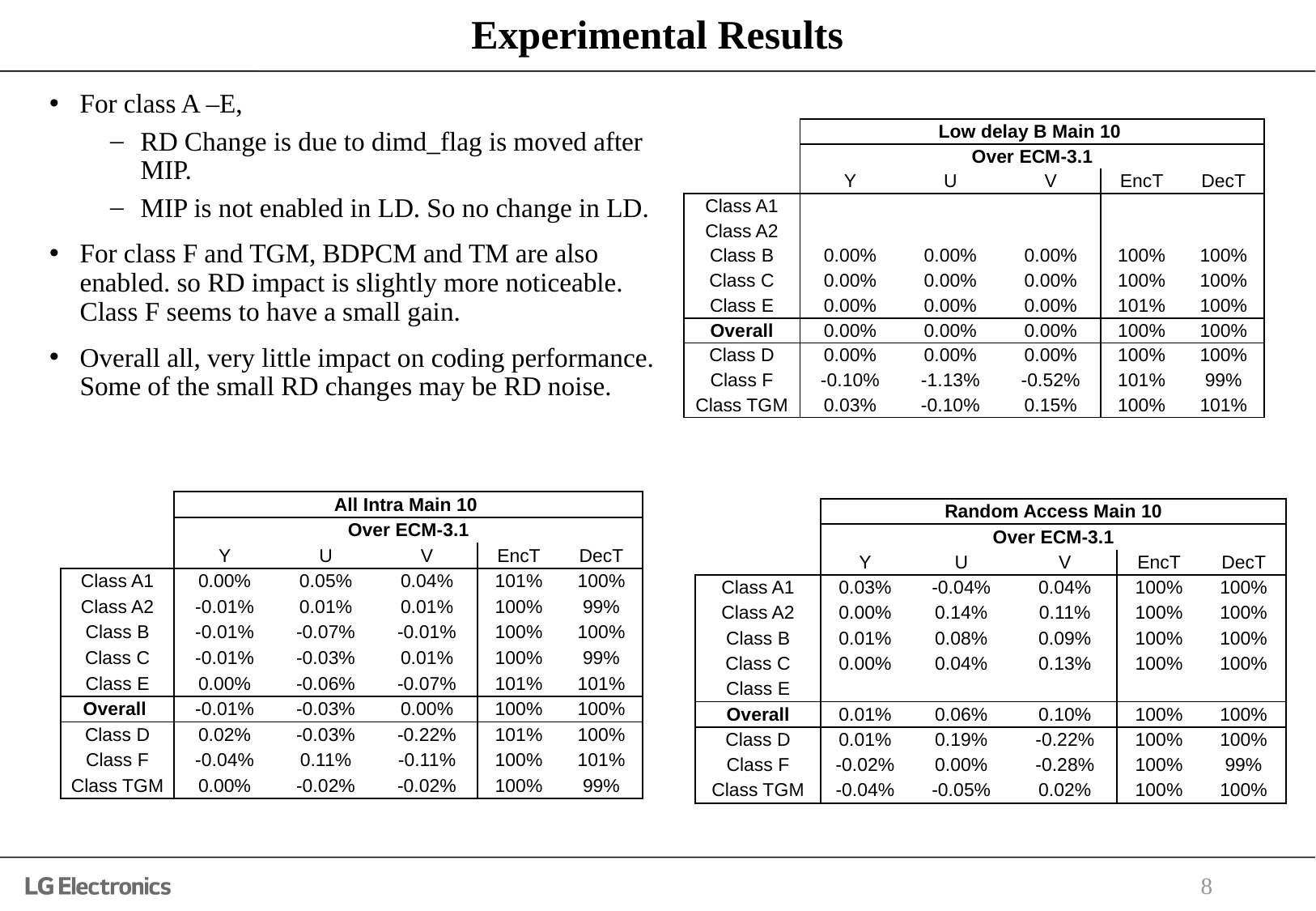

# Experimental Results
For class A –E,
RD Change is due to dimd_flag is moved after MIP.
MIP is not enabled in LD. So no change in LD.
For class F and TGM, BDPCM and TM are also enabled. so RD impact is slightly more noticeable. Class F seems to have a small gain.
Overall all, very little impact on coding performance. Some of the small RD changes may be RD noise.

|  | Low delay B Main 10 |  |  |  |  |
| --- | --- | --- | --- | --- | --- |
|  | Over ECM-3.1 |  |  |  |  |
|  | Y | U | V | EncT | DecT |
| Class A1 |  |  |  |  |  |
| Class A2 |  |  |  |  |  |
| Class B | 0.00% | 0.00% | 0.00% | 100% | 100% |
| Class C | 0.00% | 0.00% | 0.00% | 100% | 100% |
| Class E | 0.00% | 0.00% | 0.00% | 101% | 100% |
| Overall | 0.00% | 0.00% | 0.00% | 100% | 100% |
| Class D | 0.00% | 0.00% | 0.00% | 100% | 100% |
| Class F | -0.10% | -1.13% | -0.52% | 101% | 99% |
| Class TGM | 0.03% | -0.10% | 0.15% | 100% | 101% |
|  | All Intra Main 10 |  |  |  |  |
| --- | --- | --- | --- | --- | --- |
|  | Over ECM-3.1 |  |  |  |  |
|  | Y | U | V | EncT | DecT |
| Class A1 | 0.00% | 0.05% | 0.04% | 101% | 100% |
| Class A2 | -0.01% | 0.01% | 0.01% | 100% | 99% |
| Class B | -0.01% | -0.07% | -0.01% | 100% | 100% |
| Class C | -0.01% | -0.03% | 0.01% | 100% | 99% |
| Class E | 0.00% | -0.06% | -0.07% | 101% | 101% |
| Overall | -0.01% | -0.03% | 0.00% | 100% | 100% |
| Class D | 0.02% | -0.03% | -0.22% | 101% | 100% |
| Class F | -0.04% | 0.11% | -0.11% | 100% | 101% |
| Class TGM | 0.00% | -0.02% | -0.02% | 100% | 99% |
|  | Random Access Main 10 |  |  |  |  |
| --- | --- | --- | --- | --- | --- |
|  | Over ECM-3.1 |  |  |  |  |
|  | Y | U | V | EncT | DecT |
| Class A1 | 0.03% | -0.04% | 0.04% | 100% | 100% |
| Class A2 | 0.00% | 0.14% | 0.11% | 100% | 100% |
| Class B | 0.01% | 0.08% | 0.09% | 100% | 100% |
| Class C | 0.00% | 0.04% | 0.13% | 100% | 100% |
| Class E |  |  |  |  |  |
| Overall | 0.01% | 0.06% | 0.10% | 100% | 100% |
| Class D | 0.01% | 0.19% | -0.22% | 100% | 100% |
| Class F | -0.02% | 0.00% | -0.28% | 100% | 99% |
| Class TGM | -0.04% | -0.05% | 0.02% | 100% | 100% |
8